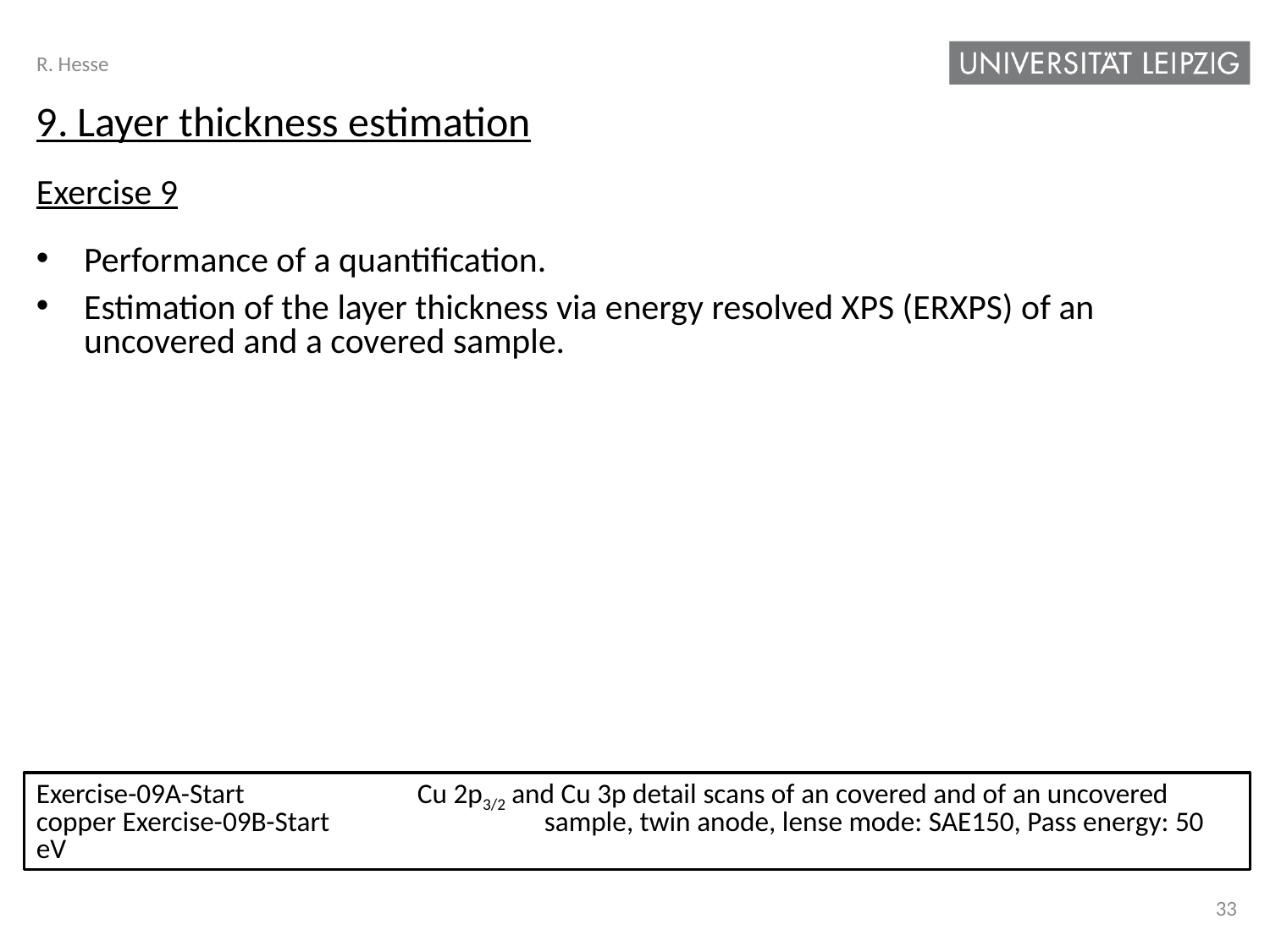

R. Hesse
9. Layer thickness estimation
Exercise 9

Performance of a quantification.

Estimation of the layer thickness via energy resolved XPS (ERXPS) of an uncovered and a covered sample.
Exercise-09A-Start 		Cu 2p3/2 and Cu 3p detail scans of an covered and of an uncovered copper Exercise-09B-Start 		sample, twin anode, lense mode: SAE150, Pass energy: 50 eV
33